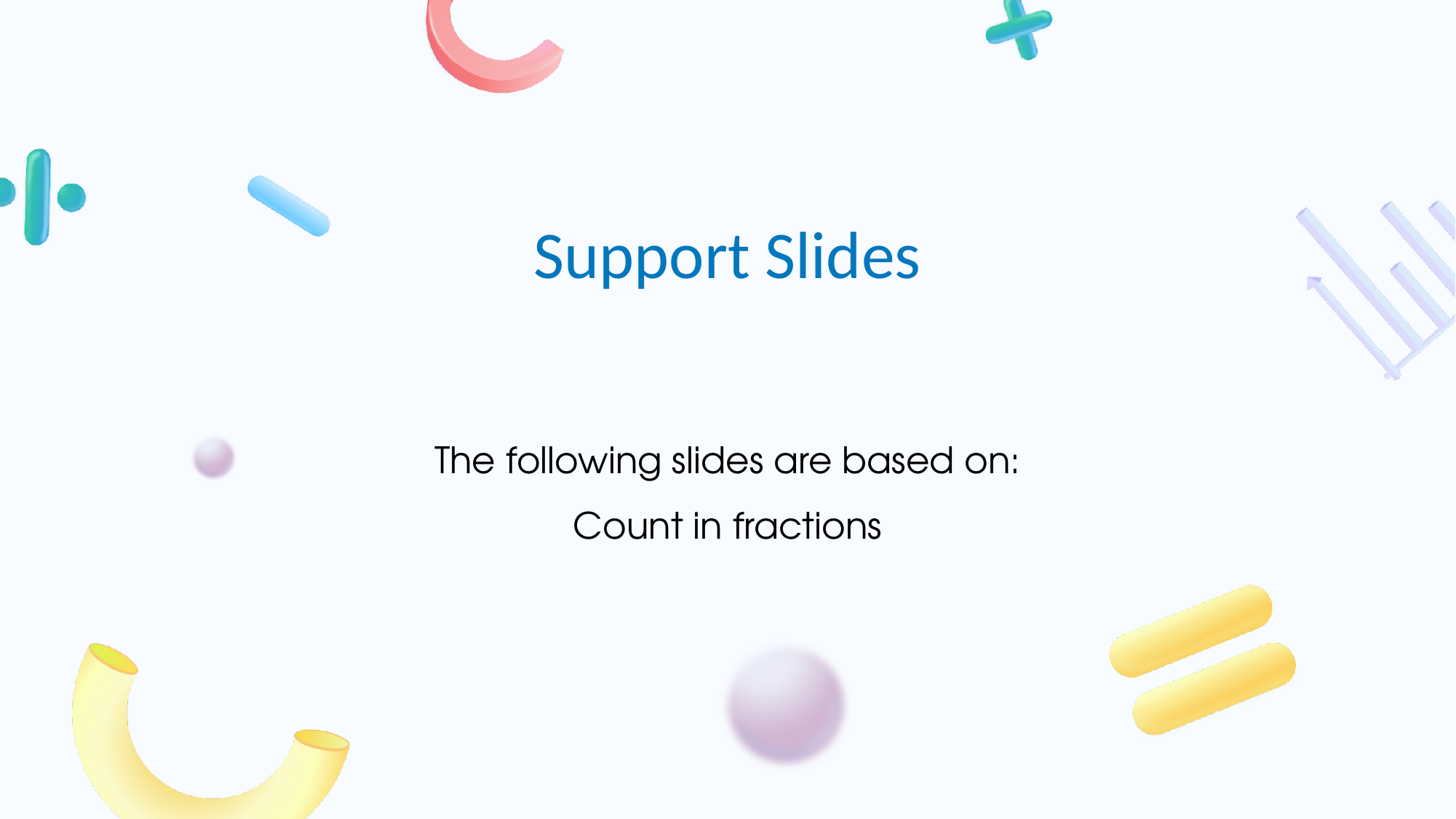

# The following slides are based on: Count in fractions